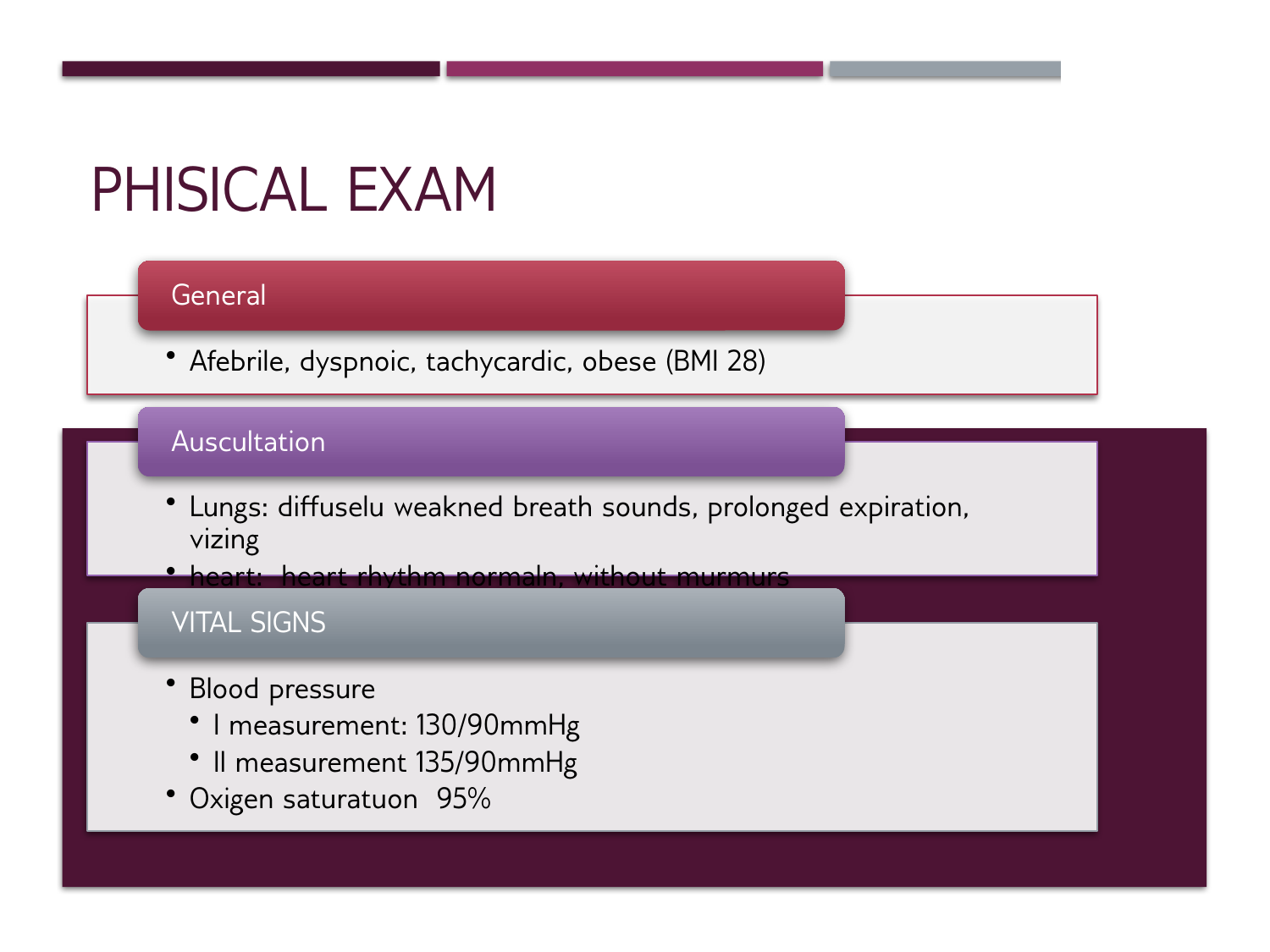

# PHISICAL EXAM
Afebrile, dyspnoic, tachycardic, obese (BMI 28)
General
Lungs: diffuselu weakned breath sounds, prolonged expiration, vizing
heart:  heart rhythm normaln, without murmurs
Auscultation
Blood pressure
I measurement: 130/90mmHg
II measurement 135/90mmHg
Oxigen saturatuon  95%
VITAL SIGNS